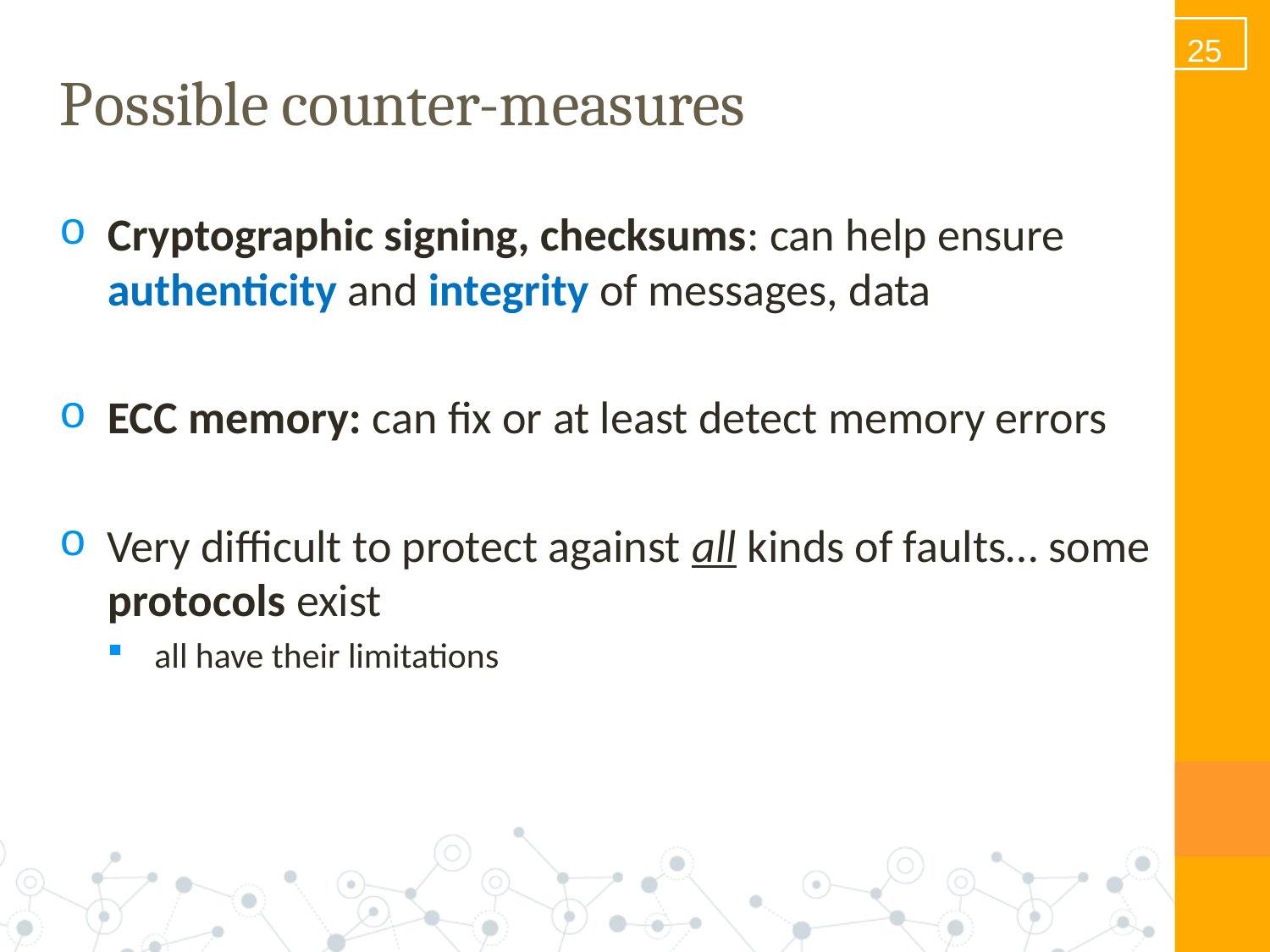

25
# Possible counter-measures
Cryptographic signing, checksums: can help ensure authenticity and integrity of messages, data

ECC memory: can fix or at least detect memory errors

Very difficult to protect against all kinds of faults… some protocols exist
all have their limitations